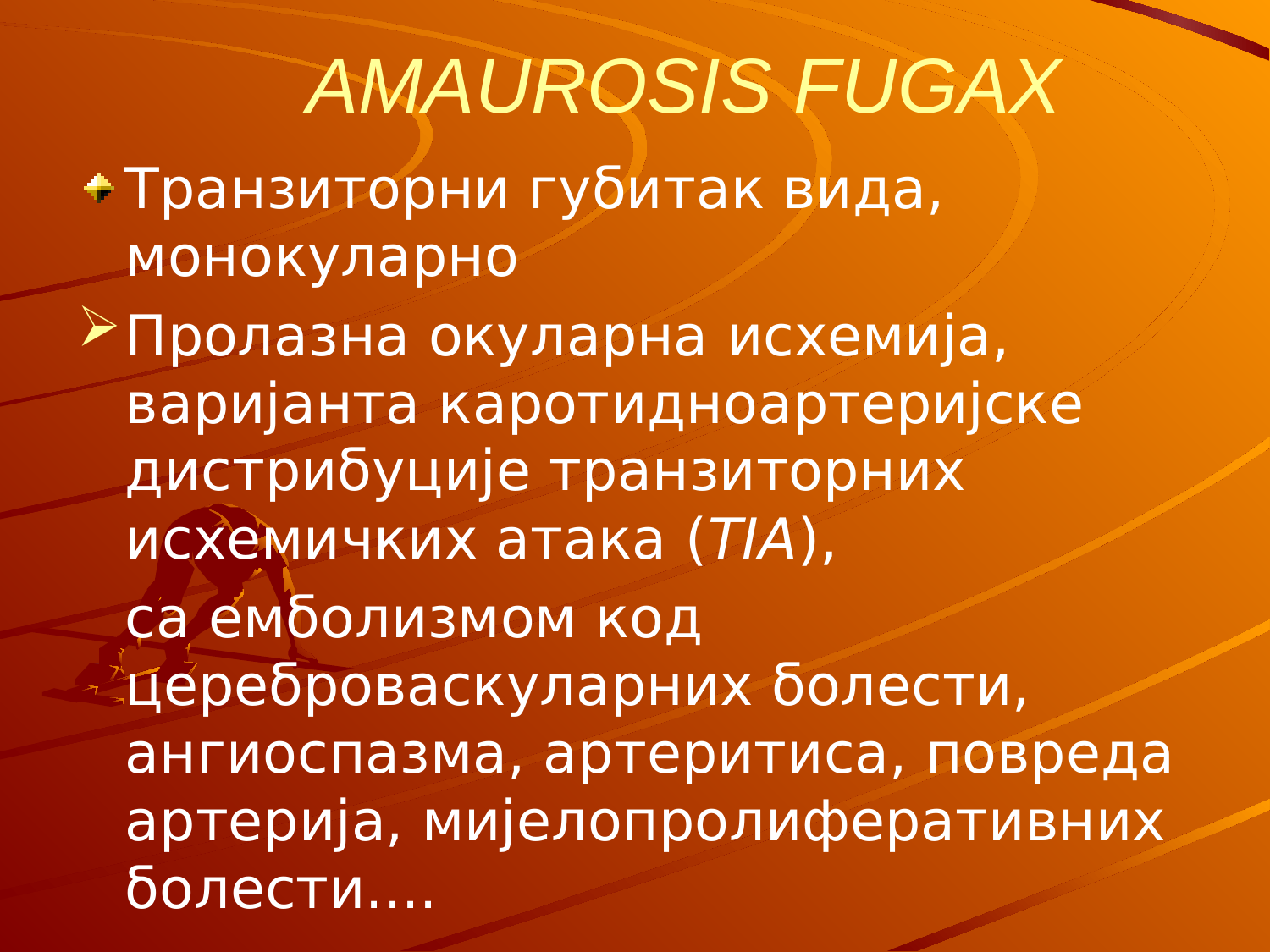

# AMAUROSIS FUGAX
Транзиторни губитак вида, монокуларно
Пролазна окуларна исхемија, варијанта каротидноартеријске дистрибуције транзиторних исхемичких атака (TIA),
	са емболизмом код цереброваскуларних болести, ангиоспазма, артеритиса, повреда артерија, мијелопролиферативних болести....